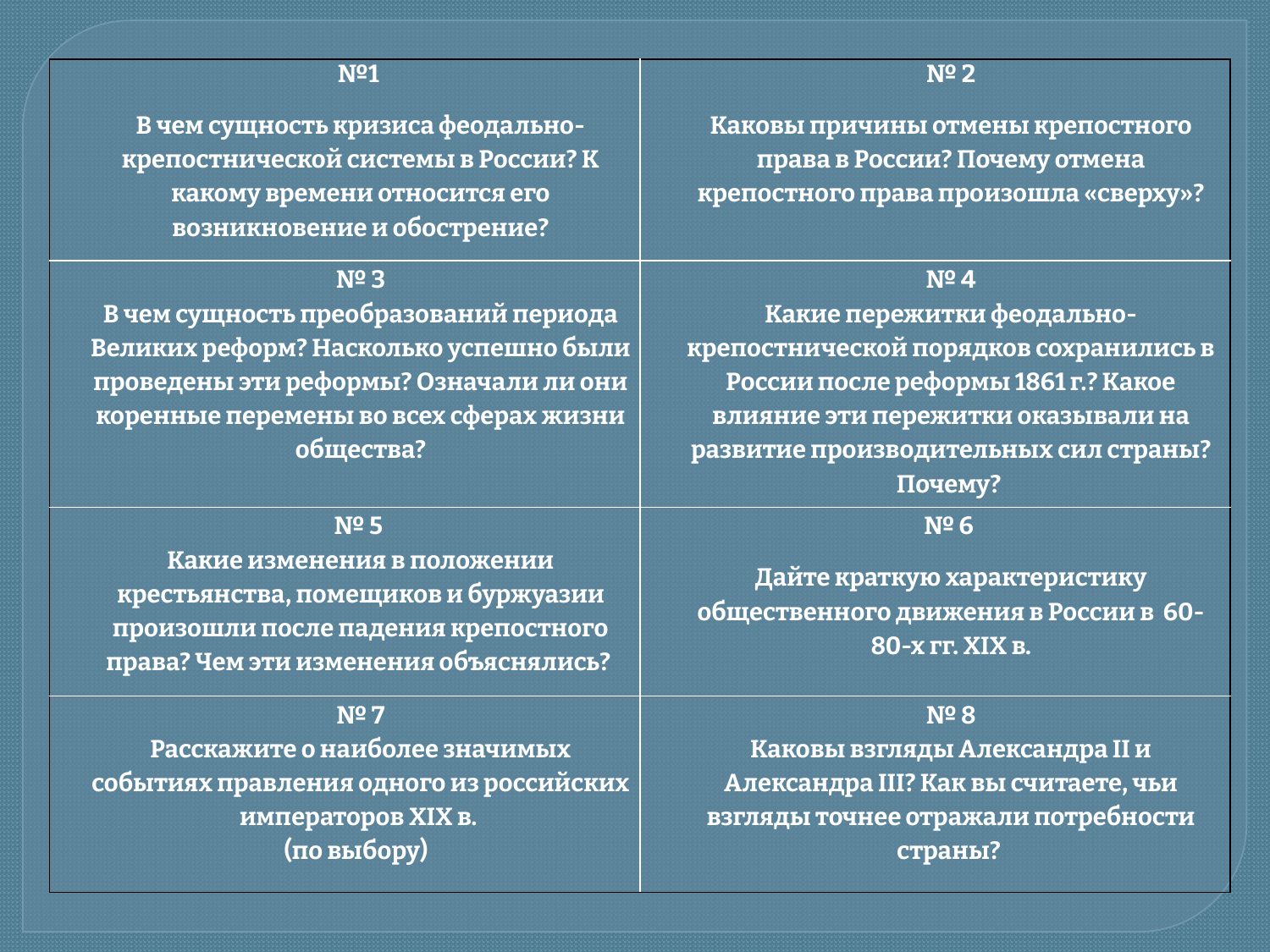

| №1 В чем сущность кризиса феодально-крепостнической системы в России? К какому времени относится его возникновение и обострение? | № 2 Каковы причины отмены крепостного права в России? Почему отмена крепостного права произошла «сверху»? |
| --- | --- |
| № 3 В чем сущность преобразований периода Великих реформ? Насколько успешно были проведены эти реформы? Означали ли они коренные перемены во всех сферах жизни общества? | № 4 Какие пережитки феодально-крепостнической порядков сохранились в России после реформы 1861 г.? Какое влияние эти пережитки оказывали на развитие производительных сил страны? Почему? |
| № 5 Какие изменения в положении крестьянства, помещиков и буржуазии произошли после падения крепостного права? Чем эти изменения объяснялись? | № 6 Дайте краткую характеристику общественного движения в России в 60-80-х гг. ХIХ в. |
| № 7 Расскажите о наиболее значимых событиях правления одного из российских императоров ХIХ в. (по выбору) | № 8 Каковы взгляды Александра II и Александра III? Как вы считаете, чьи взгляды точнее отражали потребности страны? |